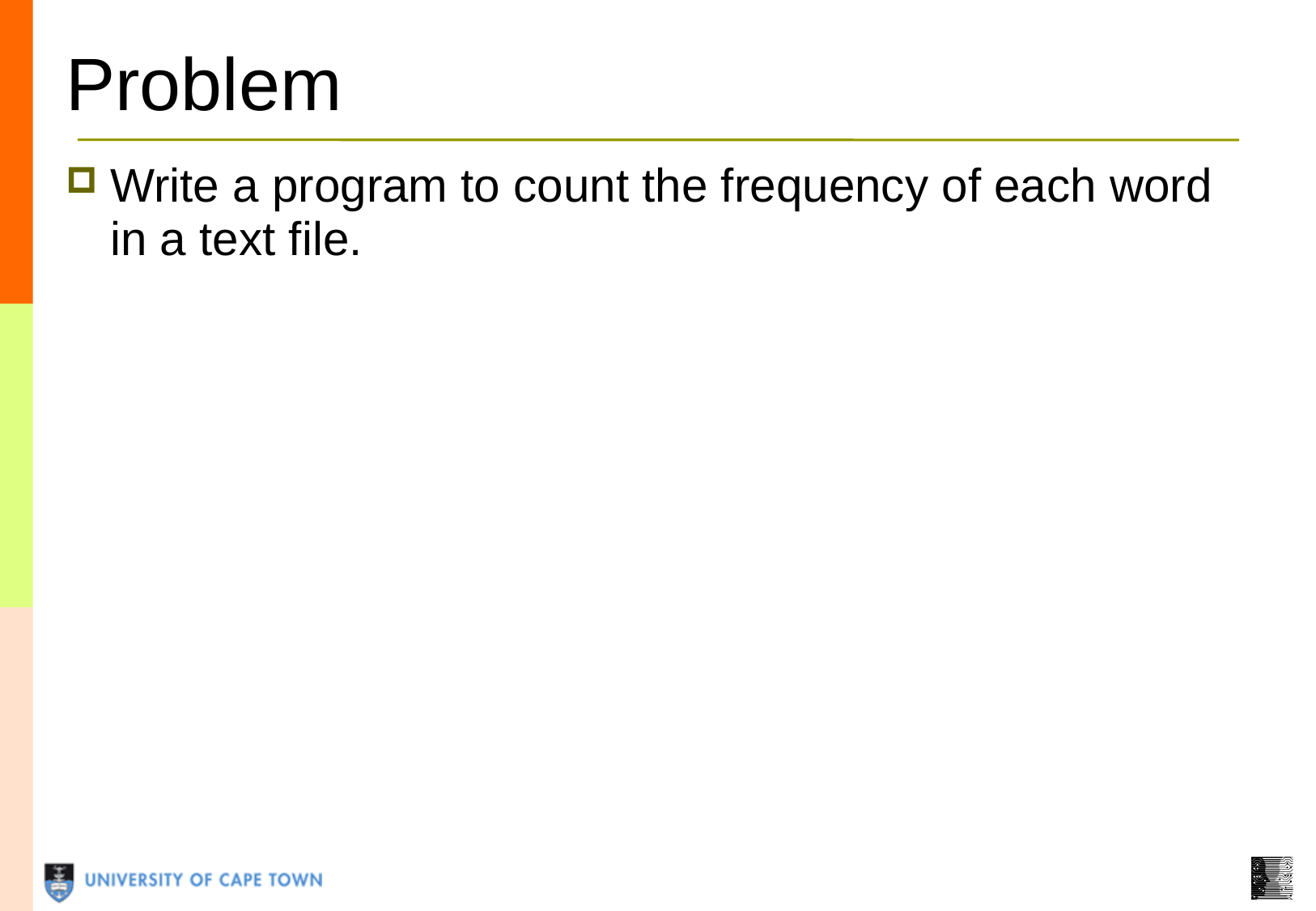

Problem
Write a program to count the frequency of each word in a text file.